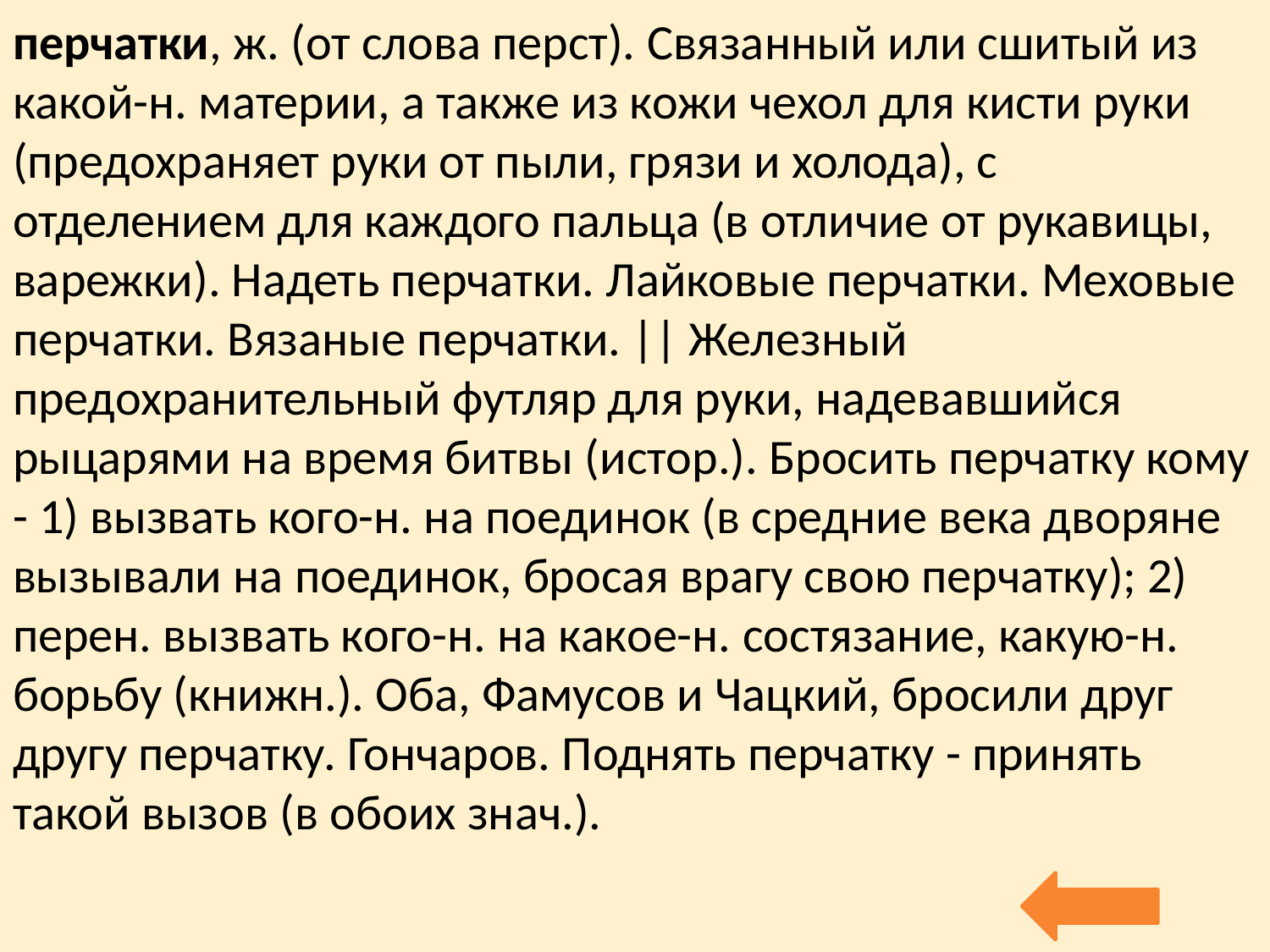

перчатки, ж. (от слова перст). Cвязанный или сшитый из какой-н. материи, а также из кожи чехол для кисти руки (предохраняет руки от пыли, грязи и холода), с отделением для каждого пальца (в отличие от рукавицы, варежки). Надеть перчатки. Лайковые перчатки. Меховые перчатки. Вязаные перчатки. || Железный предохранительный футляр для руки, надевавшийся рыцарями на время битвы (истор.). Бросить перчатку кому - 1) вызвать кого-н. на поединок (в средние века дворяне вызывали на поединок, бросая врагу свою перчатку); 2) перен. вызвать кого-н. на какое-н. состязание, какую-н. борьбу (книжн.). Оба, Фамусов и Чацкий, бросили друг другу перчатку. Гончаров. Поднять перчатку - принять такой вызов (в обоих знач.).